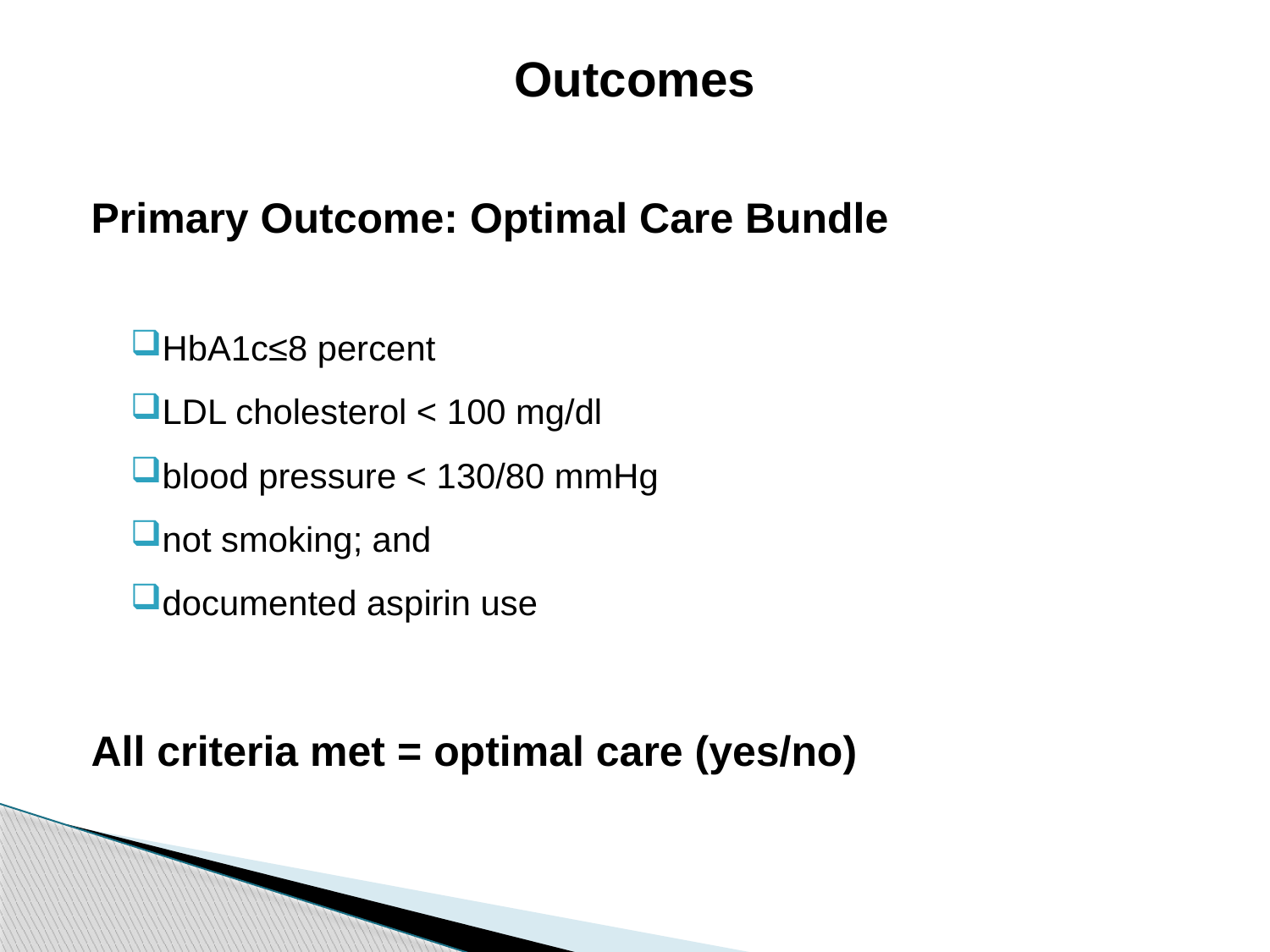

# Outcomes
Primary Outcome: Optimal Care Bundle

HbA1c≤8 percent
LDL cholesterol < 100 mg/dl
blood pressure < 130/80 mmHg
not smoking; and
documented aspirin use

All criteria met = optimal care (yes/no)